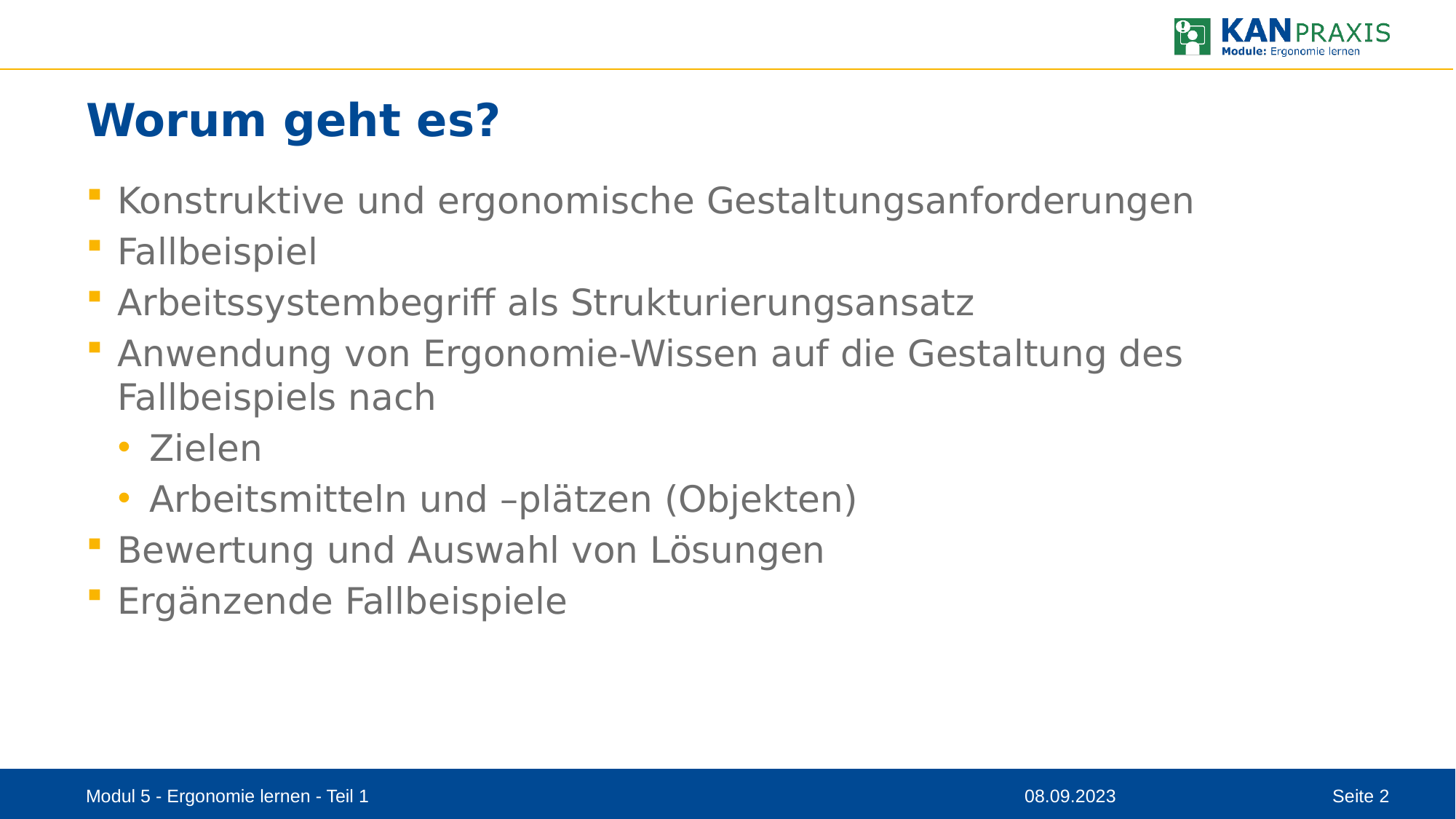

# Worum geht es?
Konstruktive und ergonomische Gestaltungsanforderungen
Fallbeispiel
Arbeitssystembegriff als Strukturierungsansatz
Anwendung von Ergonomie-Wissen auf die Gestaltung des Fallbeispiels nach
Zielen
Arbeitsmitteln und –plätzen (Objekten)
Bewertung und Auswahl von Lösungen
Ergänzende Fallbeispiele
Modul 5 - Ergonomie lernen - Teil 1
08.09.2023
Seite 2